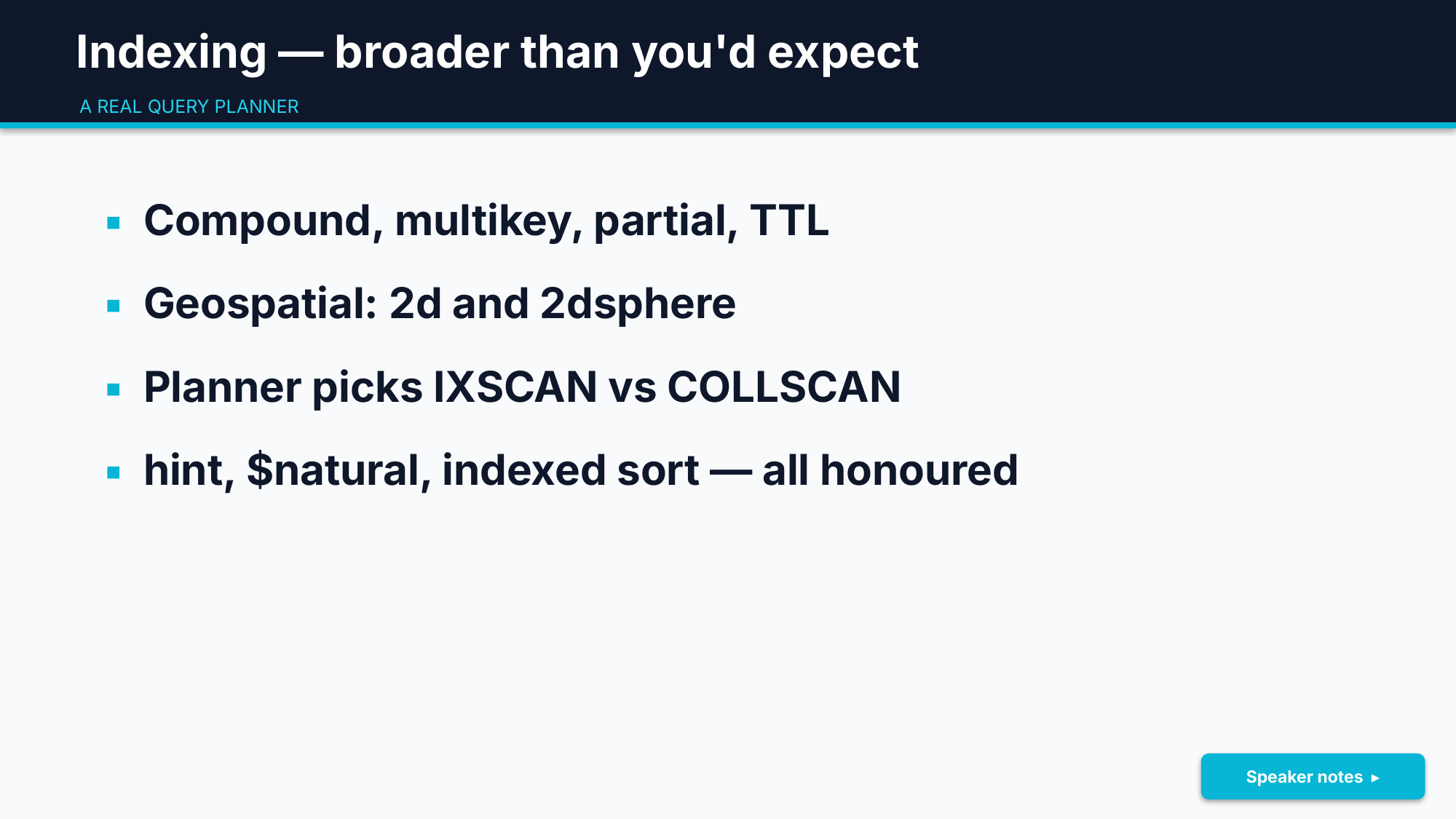

Indexing — broader than you'd expect
A REAL QUERY PLANNER

▪  Compound, multikey, partial, TTL
▪  Geospatial: 2d and 2dsphere
▪  Planner picks IXSCAN vs COLLSCAN
▪  hint, $natural, indexed sort — all honoured
Speaker notes  ▸